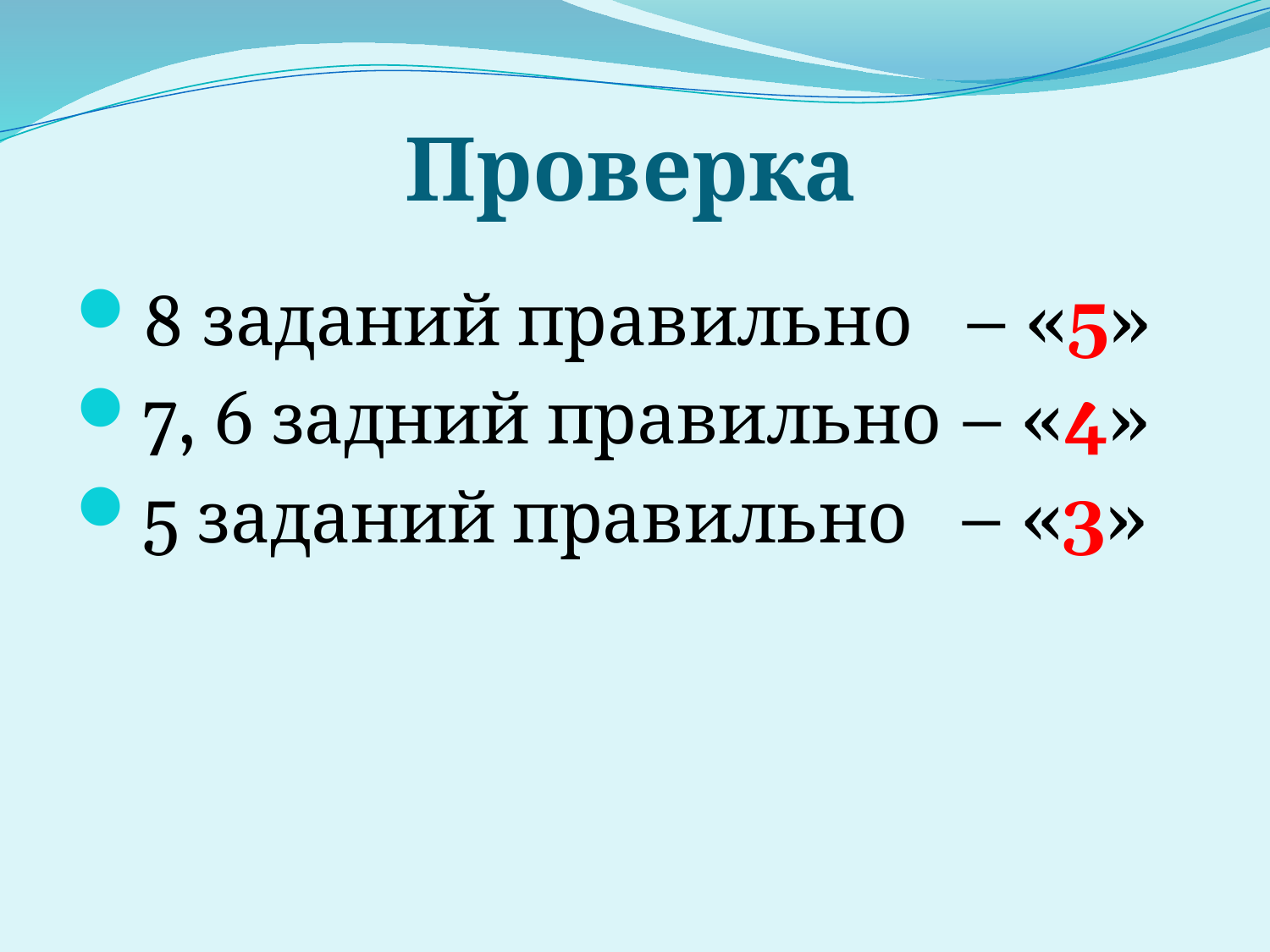

# Проверка
8 заданий правильно   – «5»
7, 6 задний правильно – «4»
5 заданий правильно   – «3»